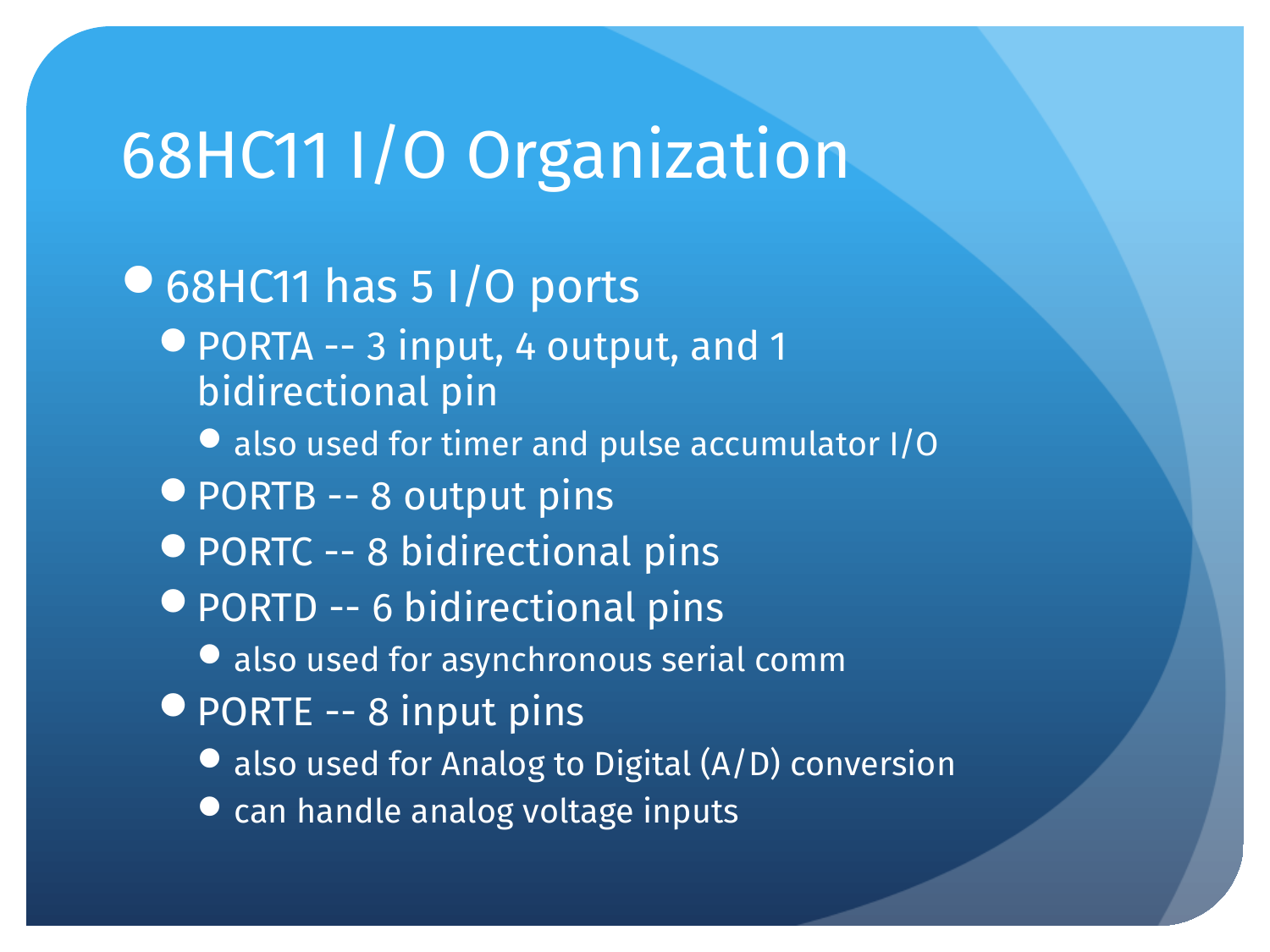

# 68HC11 I/O Organization
68HC11 has 5 I/O ports
PORTA -- 3 input, 4 output, and 1             bidirectional pin
also used for timer and pulse accumulator I/O
PORTB -- 8 output pins
PORTC -- 8 bidirectional pins
PORTD -- 6 bidirectional pins
also used for asynchronous serial comm
PORTE -- 8 input pins
also used for Analog to Digital (A/D) conversion
can handle analog voltage inputs